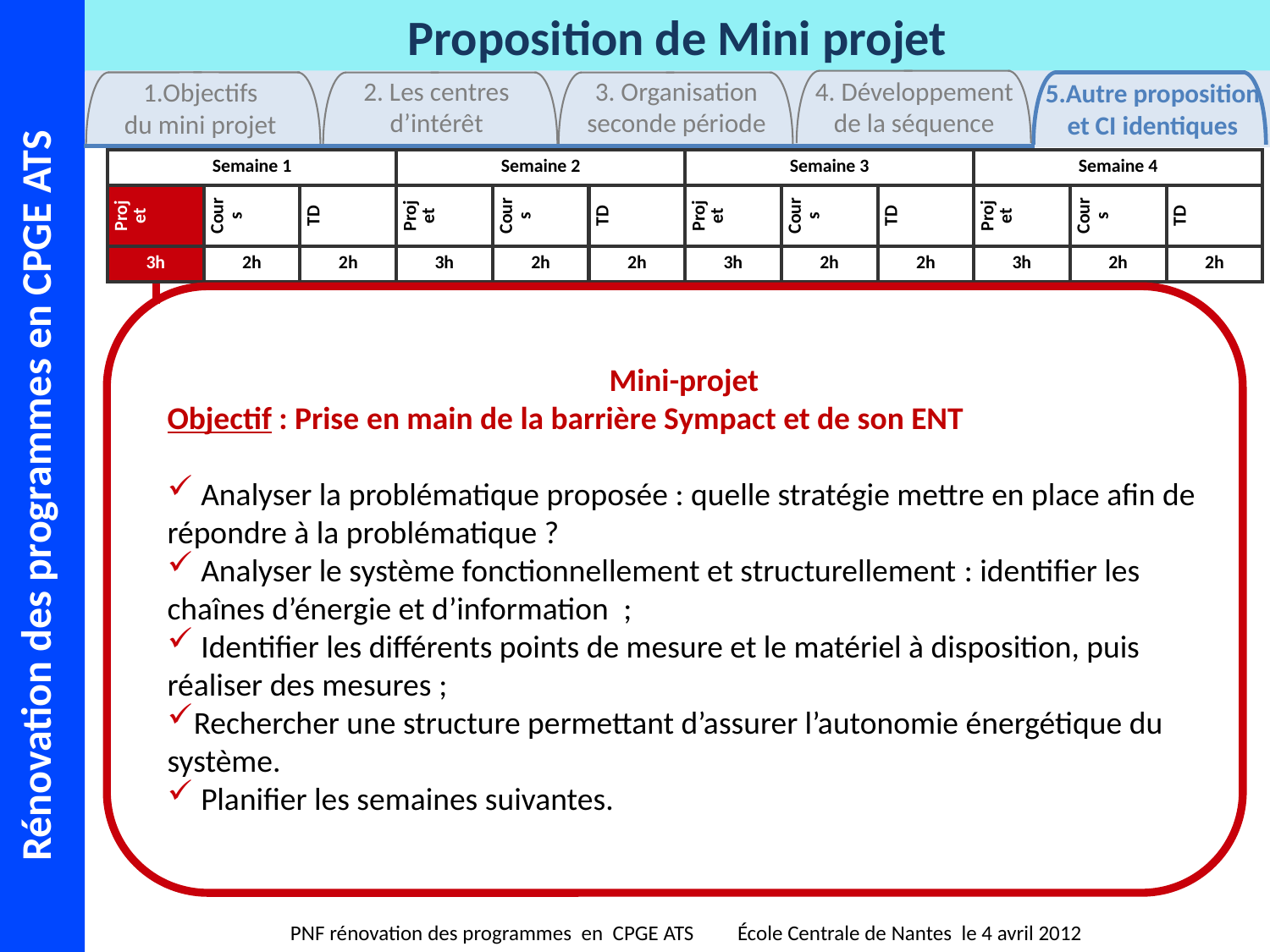

| Semaine 1 |  |  | Semaine 2 |  |  | Semaine 3 |  |  | Semaine 4 |  |  |
| --- | --- | --- | --- | --- | --- | --- | --- | --- | --- | --- | --- |
| Projet | Cours | TD | Projet | Cours | TD | Projet | Cours | TD | Projet | Cours | TD |
| 3h | 2h | 2h | 3h | 2h | 2h | 3h | 2h | 2h | 3h | 2h | 2h |

Mini-projet
Objectif : Prise en main de la barrière Sympact et de son ENT

 Analyser la problématique proposée : quelle stratégie mettre en place afin de répondre à la problématique ?
 Analyser le système fonctionnellement et structurellement : identifier les chaînes d’énergie et d’information  ;
 Identifier les différents points de mesure et le matériel à disposition, puis réaliser des mesures ;
Rechercher une structure permettant d’assurer l’autonomie énergétique du système.
 Planifier les semaines suivantes.